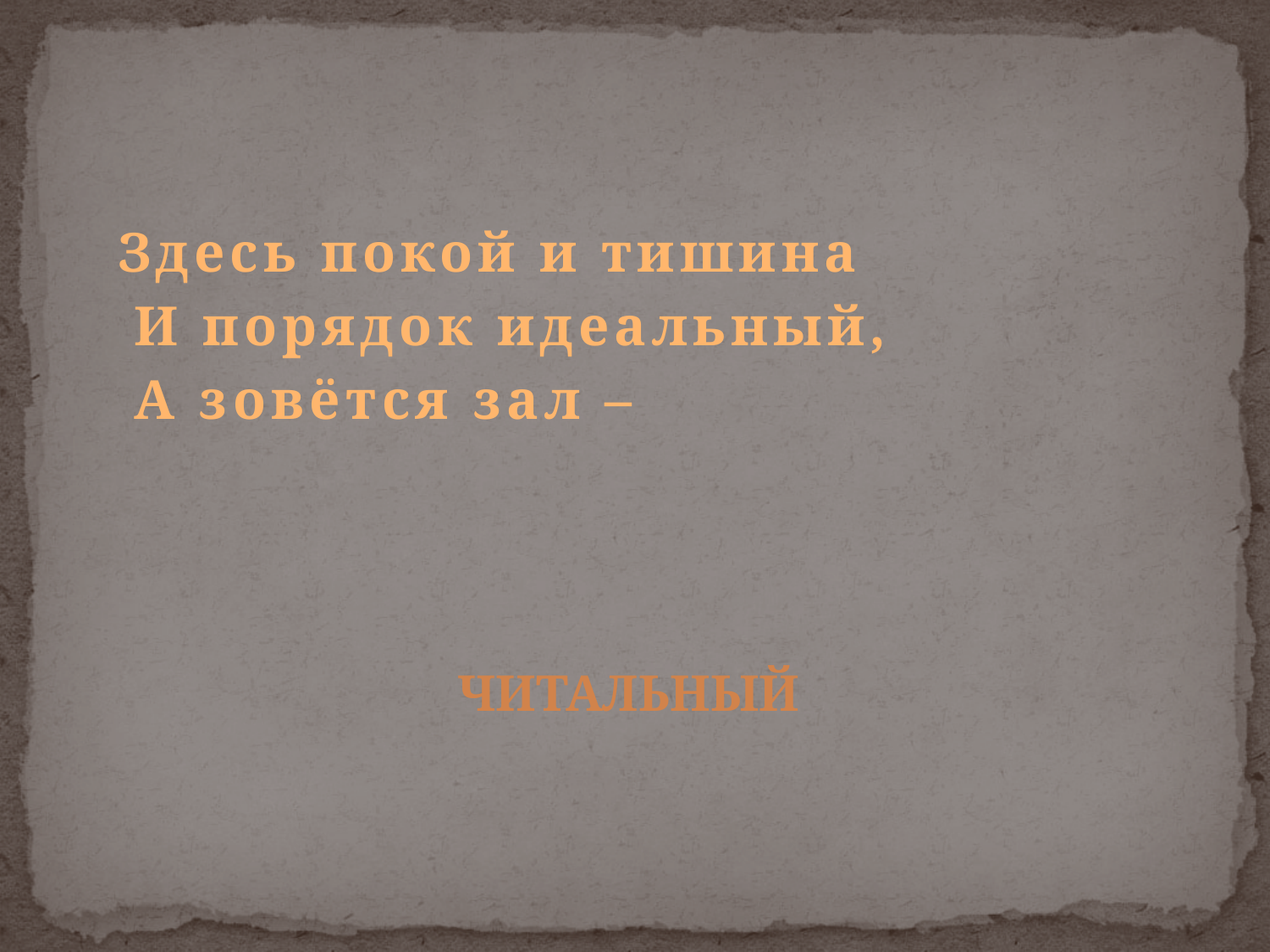

#
   Здесь покой и тишина
   И порядок идеальный,
   А зовётся зал –

ЧИТАЛЬНЫЙ